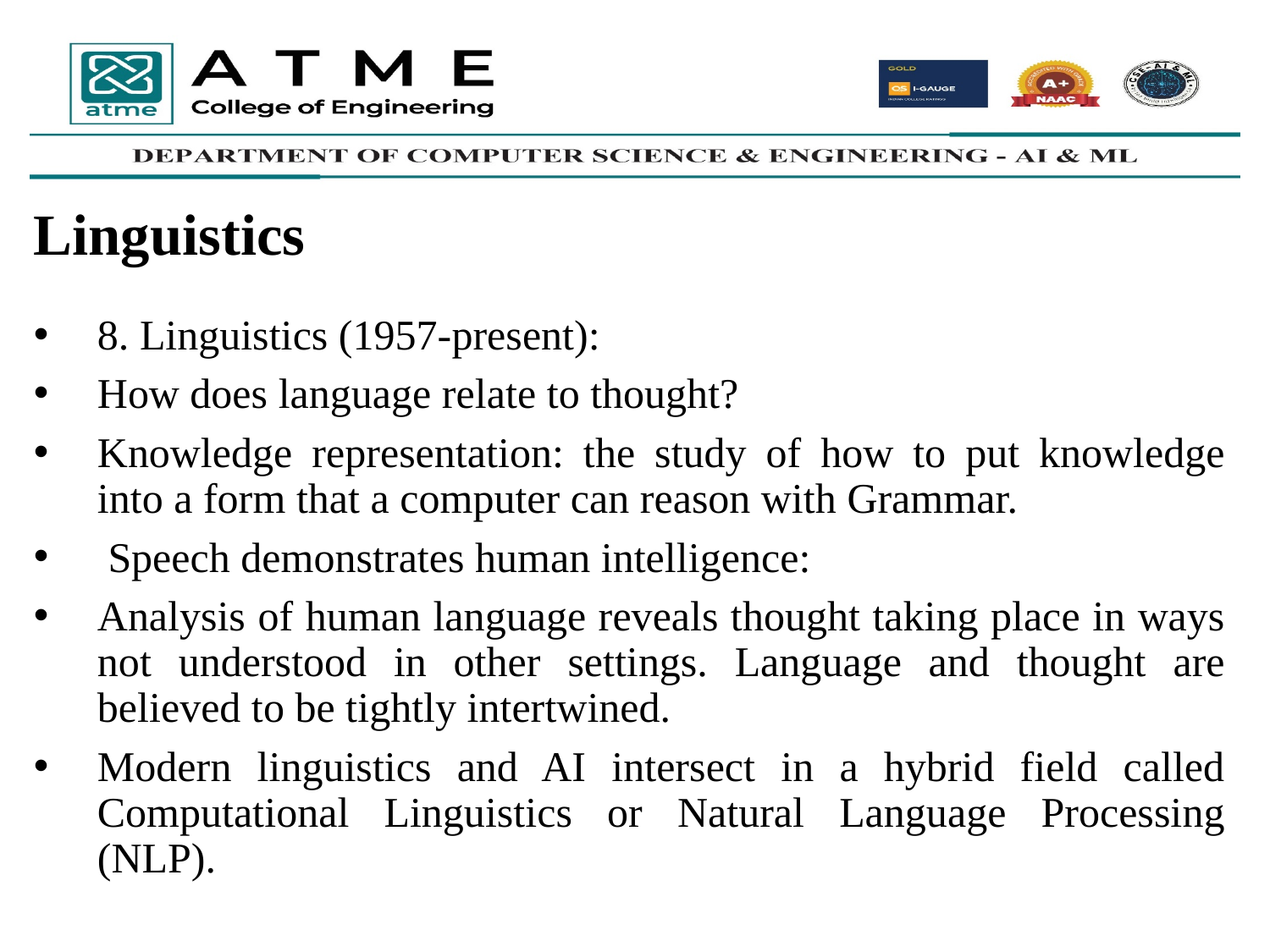

# Linguistics
8. Linguistics (1957-present):
How does language relate to thought?
Knowledge representation: the study of how to put knowledge into a form that a computer can reason with Grammar.
 Speech demonstrates human intelligence:
Analysis of human language reveals thought taking place in ways not understood in other settings. Language and thought are believed to be tightly intertwined.
Modern linguistics and AI intersect in a hybrid field called Computational Linguistics or Natural Language Processing (NLP).